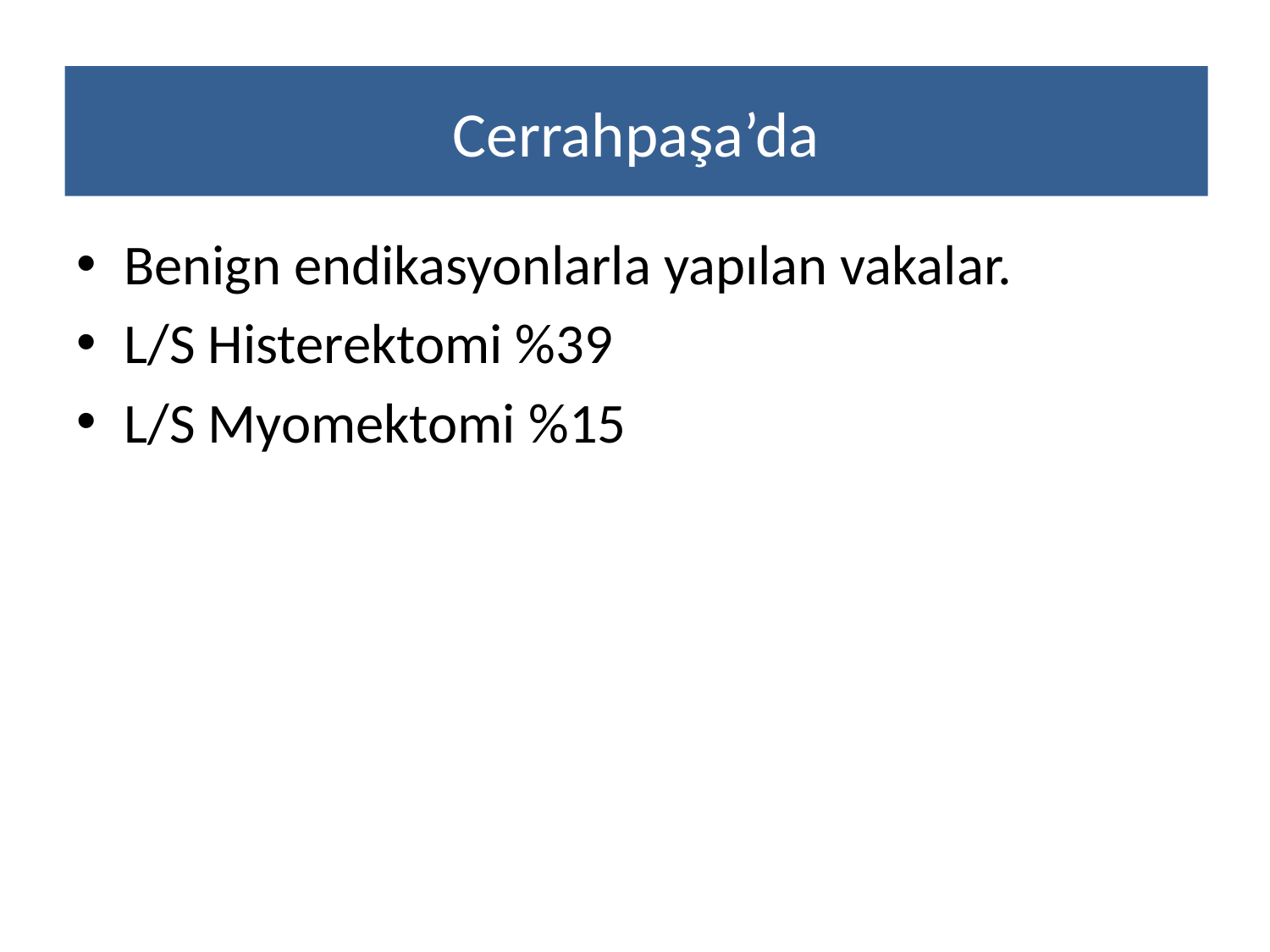

# Cerrahpaşa’da
Benign endikasyonlarla yapılan vakalar.
L/S Histerektomi %39
L/S Myomektomi %15